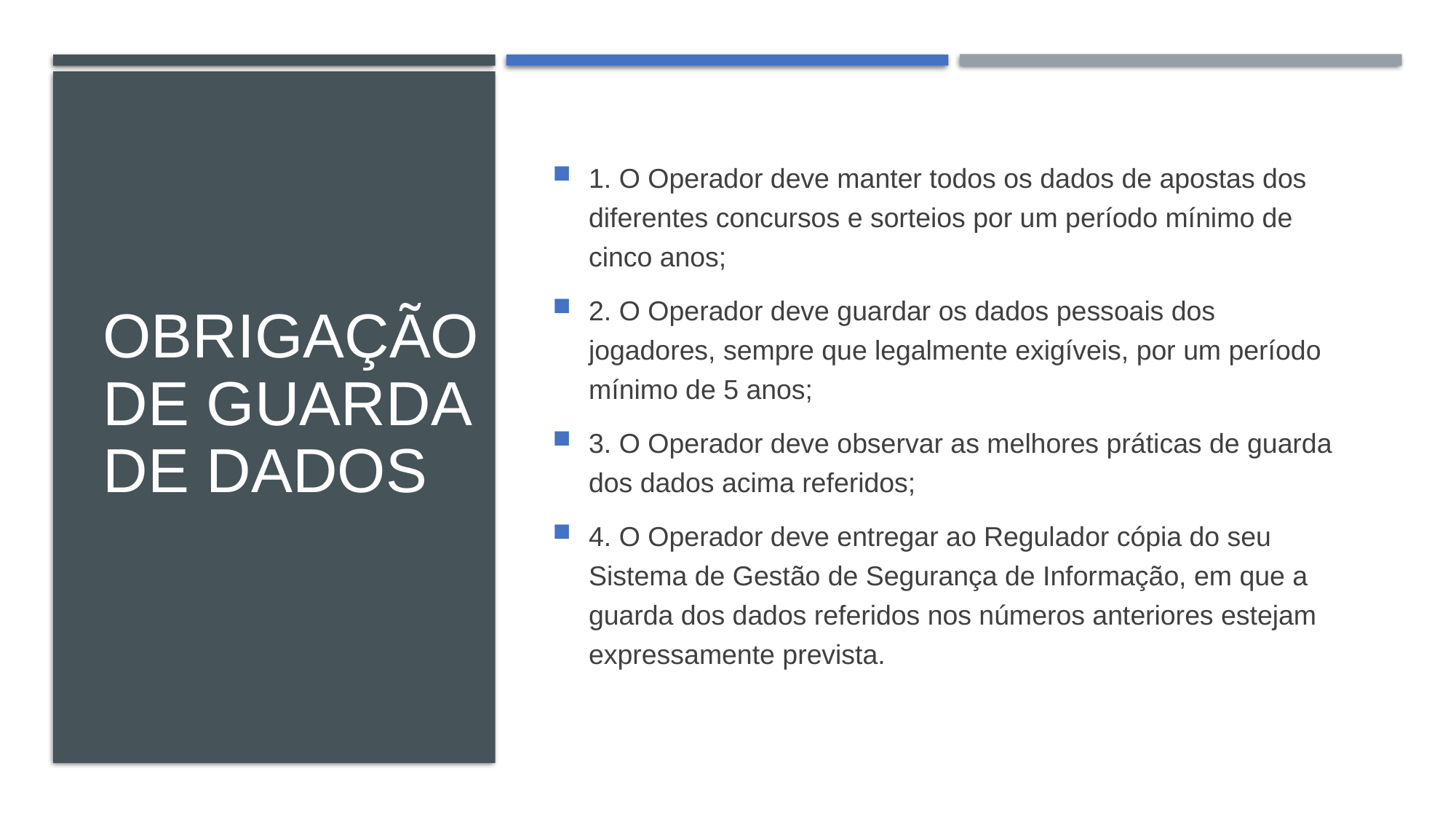

# Obrigação de guarda de dados
1. O Operador deve manter todos os dados de apostas dos diferentes concursos e sorteios por um período mínimo de cinco anos;
2. O Operador deve guardar os dados pessoais dos jogadores, sempre que legalmente exigíveis, por um período mínimo de 5 anos;
3. O Operador deve observar as melhores práticas de guarda dos dados acima referidos;
4. O Operador deve entregar ao Regulador cópia do seu Sistema de Gestão de Segurança de Informação, em que a guarda dos dados referidos nos números anteriores estejam expressamente prevista.